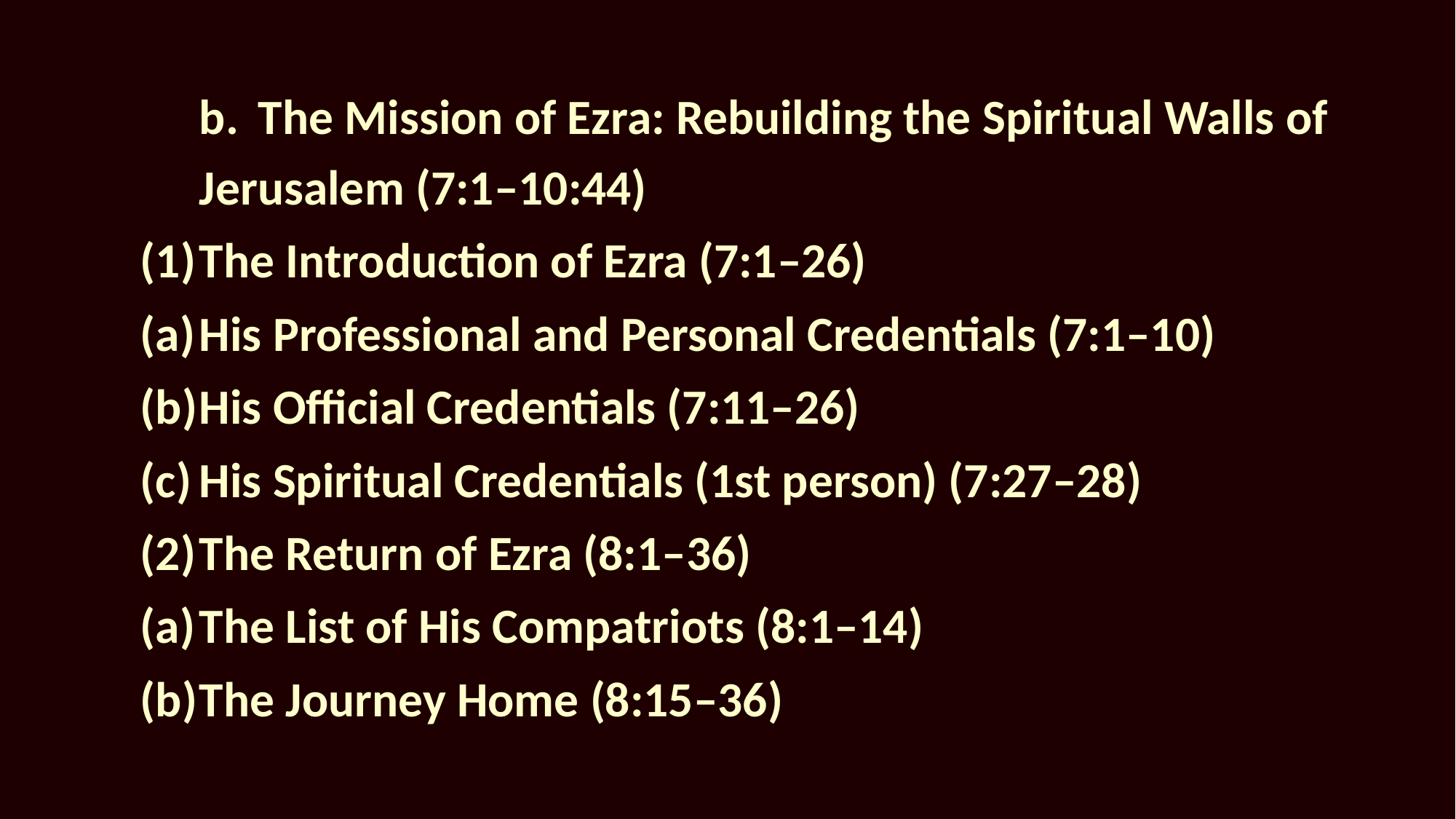

b.	The Mission of Ezra: Rebuilding the Spiritual Walls of Jerusalem (7:1–10:44)
		(1)	The Introduction of Ezra (7:1–26)
			(a)	His Professional and Personal Credentials (7:1–10)
			(b)	His Official Credentials (7:11–26)
			(c)	His Spiritual Credentials (1st person) (7:27–28)
		(2)	The Return of Ezra (8:1–36)
			(a)	The List of His Compatriots (8:1–14)
			(b)	The Journey Home (8:15–36)